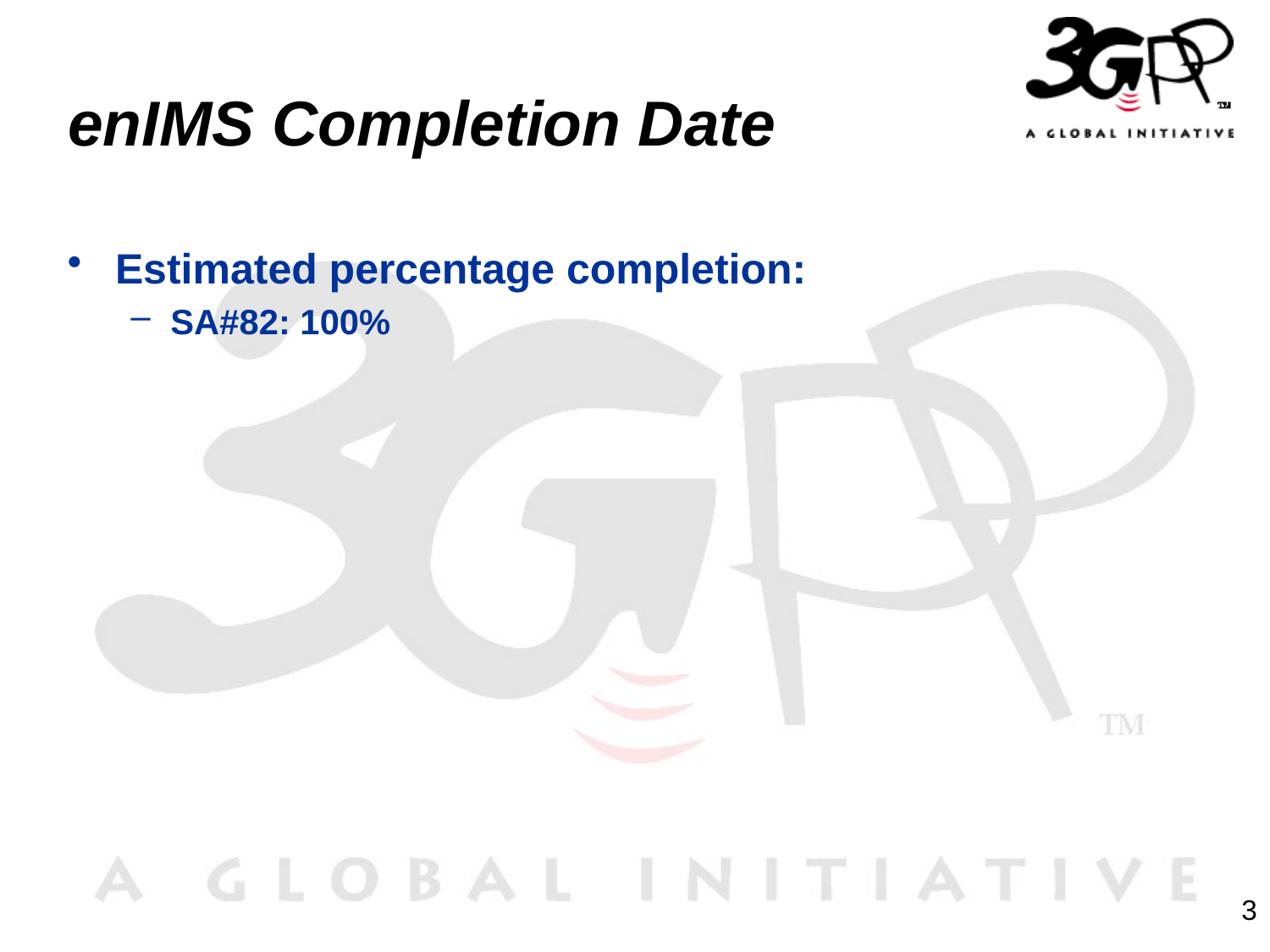

# enIMS Completion Date

Estimated percentage completion:
SA#82: 100%
3